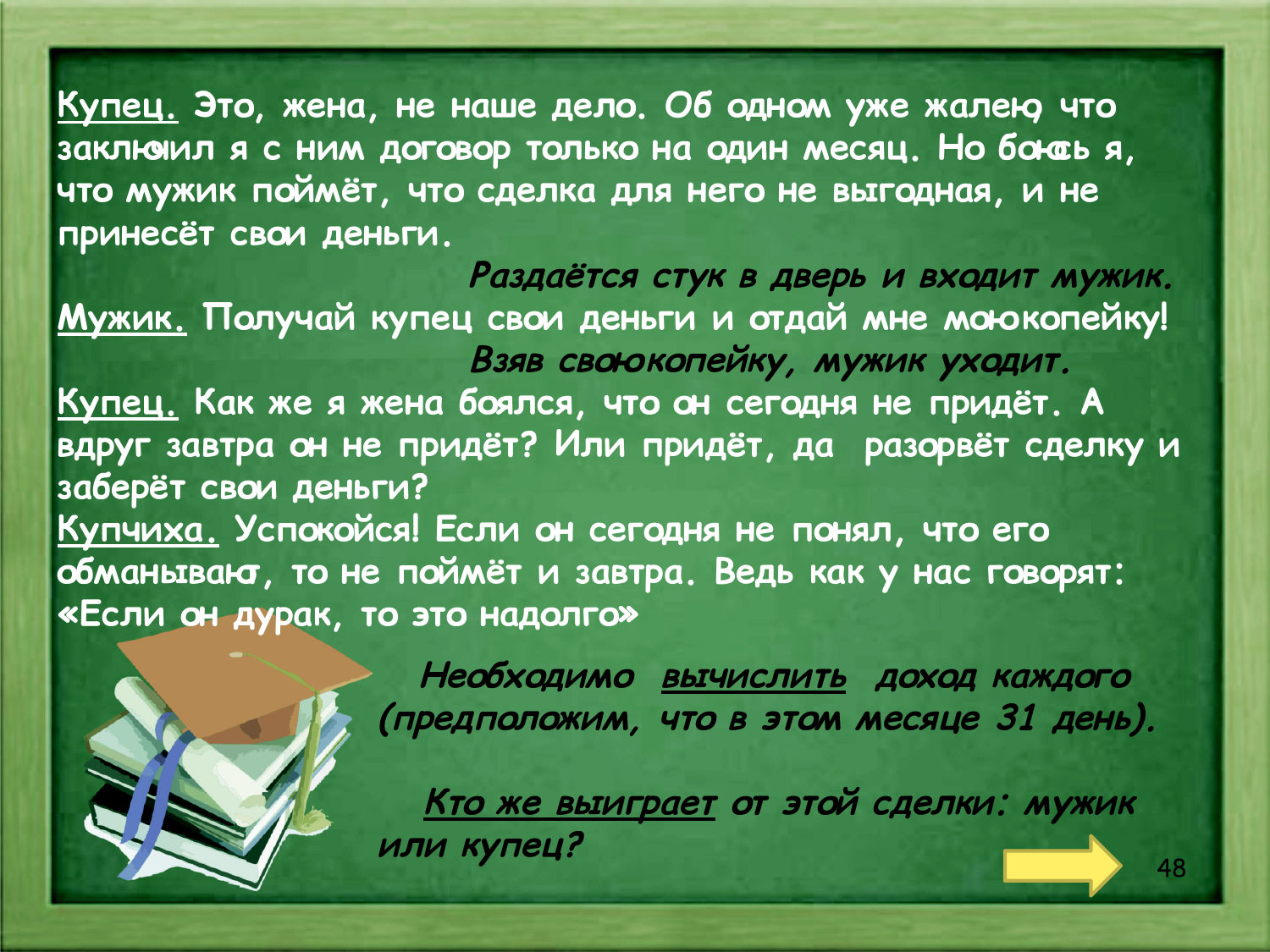

Купец. Это, жена, не наше дело. Об одном уже жалею, что заключил я с ним договор только на один месяц. Но боюсь я, что мужик поймёт, что сделка для него не выгодная, и не принесёт свои деньги.
                           Раздаётся стук в дверь и входит мужик.
Мужик. Получай купец свои деньги и отдай мне мою копейку!
                           Взяв свою копейку, мужик уходит.
Купец. Как же я жена боялся, что он сегодня не придёт. А вдруг завтра он не придёт? Или придёт, да  разорвёт сделку и заберёт свои деньги?
Купчиха. Успокойся! Если он сегодня не понял, что его обманывают, то не поймёт и завтра. Ведь как у нас говорят:   «Если он дурак, то это надолго»
   Необходимо  вычислить  доход каждого (предположим, что в этом месяце 31 день).

   Кто же выиграет от этой сделки: мужик или купец?

48